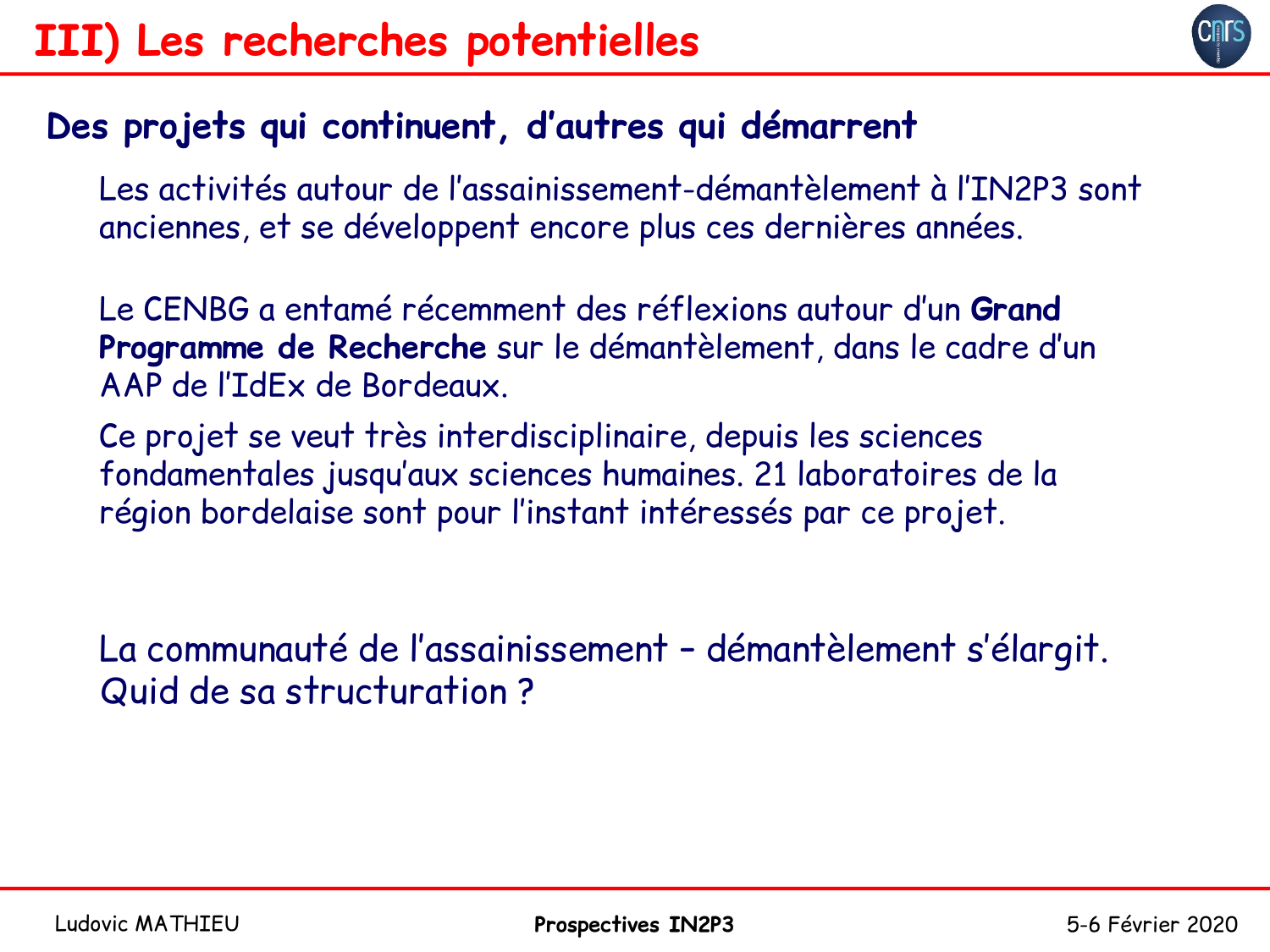

III) Les recherches potentielles
Des projets qui continuent, d’autres qui démarrent
Les activités autour de l’assainissement-démantèlement à l’IN2P3 sont anciennes, et se développent encore plus ces dernières années.
Le CENBG a entamé récemment des réflexions autour d’un Grand Programme de Recherche sur le démantèlement, dans le cadre d’un AAP de l’IdEx de Bordeaux.
Ce projet se veut très interdisciplinaire, depuis les sciences fondamentales jusqu’aux sciences humaines. 21 laboratoires de la région bordelaise sont pour l’instant intéressés par ce projet.
La communauté de l’assainissement – démantèlement s’élargit. Quid de sa structuration ?